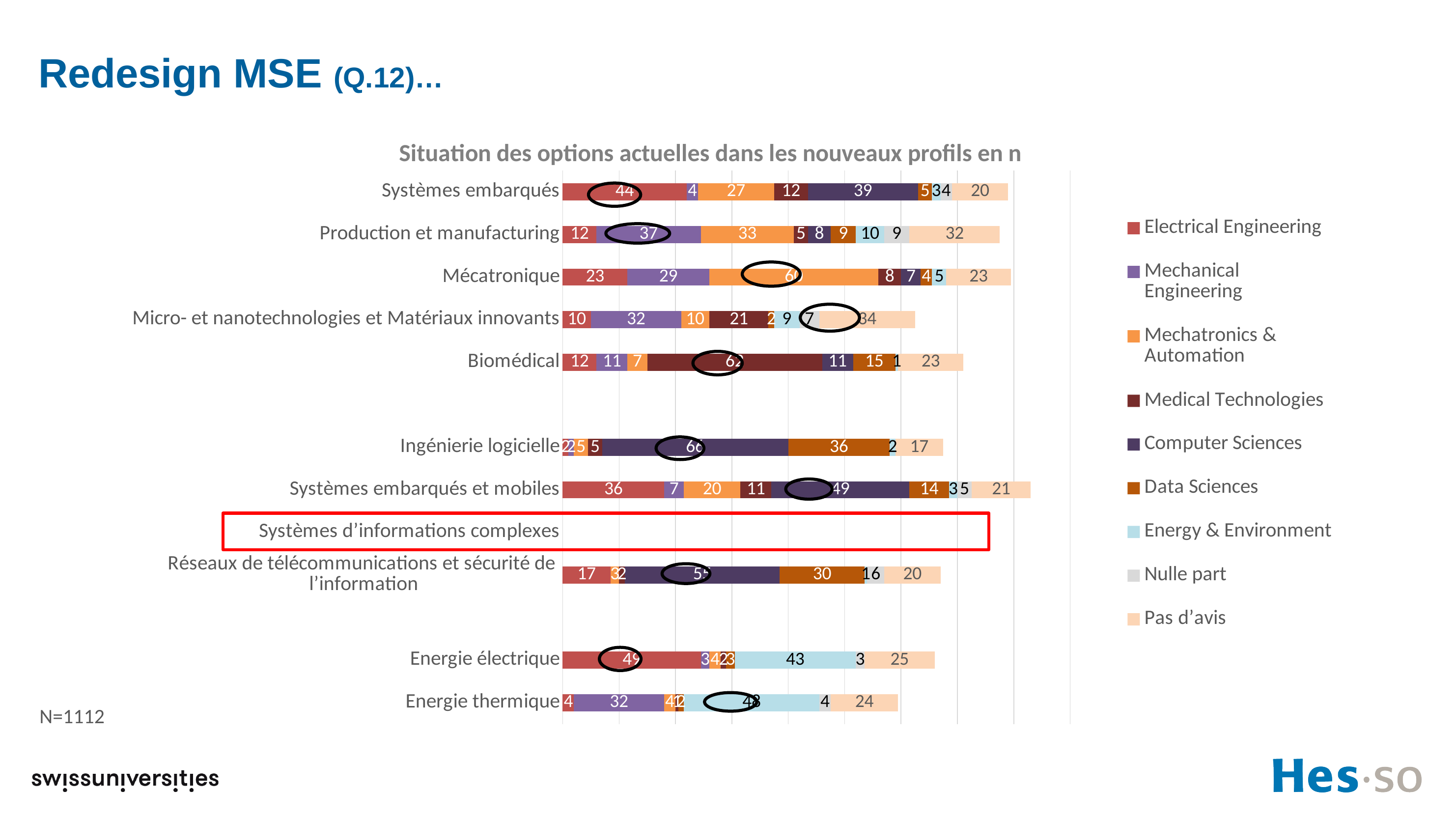

# Redesign MSE (Q.12)…

### Chart: Situation des options actuelles dans les nouveaux profils en n

| Category | Electrical Engineering | Mechanical Engineering | Mechatronics & Automation | Medical Technologies | Computer Sciences | Data Sciences | Energy & Environment | Nulle part | Pas d’avis |
|---|---|---|---|---|---|---|---|---|---|
| Systèmes embarqués | 44.0 | 4.0 | 27.0 | 12.0 | 39.0 | 5.0 | 3.0 | 4.0 | 20.0 |
| Production et manufacturing | 12.0 | 37.0 | 33.0 | 5.0 | 8.0 | 9.0 | 10.0 | 9.0 | 32.0 |
| Mécatronique | 23.0 | 29.0 | 60.0 | 8.0 | 7.0 | 4.0 | 5.0 | None | 23.0 |
| Micro- et nanotechnologies et Matériaux innovants | 10.0 | 32.0 | 10.0 | 21.0 | None | 2.0 | 9.0 | 7.0 | 34.0 |
| Biomédical | 12.0 | 11.0 | 7.0 | 62.0 | 11.0 | 15.0 | 1.0 | None | 23.0 |
|  | None | None | None | None | None | None | None | None | None |
| Ingénierie logicielle | 2.0 | 2.0 | 5.0 | 5.0 | 66.0 | 36.0 | 2.0 | None | 17.0 |
| Systèmes embarqués et mobiles | 36.0 | 7.0 | 20.0 | 11.0 | 49.0 | 14.0 | 3.0 | 5.0 | 21.0 |
| Systèmes d’informations complexes | None | None | None | None | None | None | None | None | None |
| Réseaux de télécommunications et sécurité de  l’information | 17.0 | None | 3.0 | 2.0 | 55.0 | 30.0 | 1.0 | 6.0 | 20.0 |
|  | None | None | None | None | None | None | None | None | None |
| Energie électrique | 49.0 | 3.0 | 4.0 | 2.0 | None | 3.0 | 43.0 | 3.0 | 25.0 |
| Energie thermique | 4.0 | 32.0 | 4.0 | 1.0 | None | 2.0 | 48.0 | 4.0 | 24.0 |

N=1112